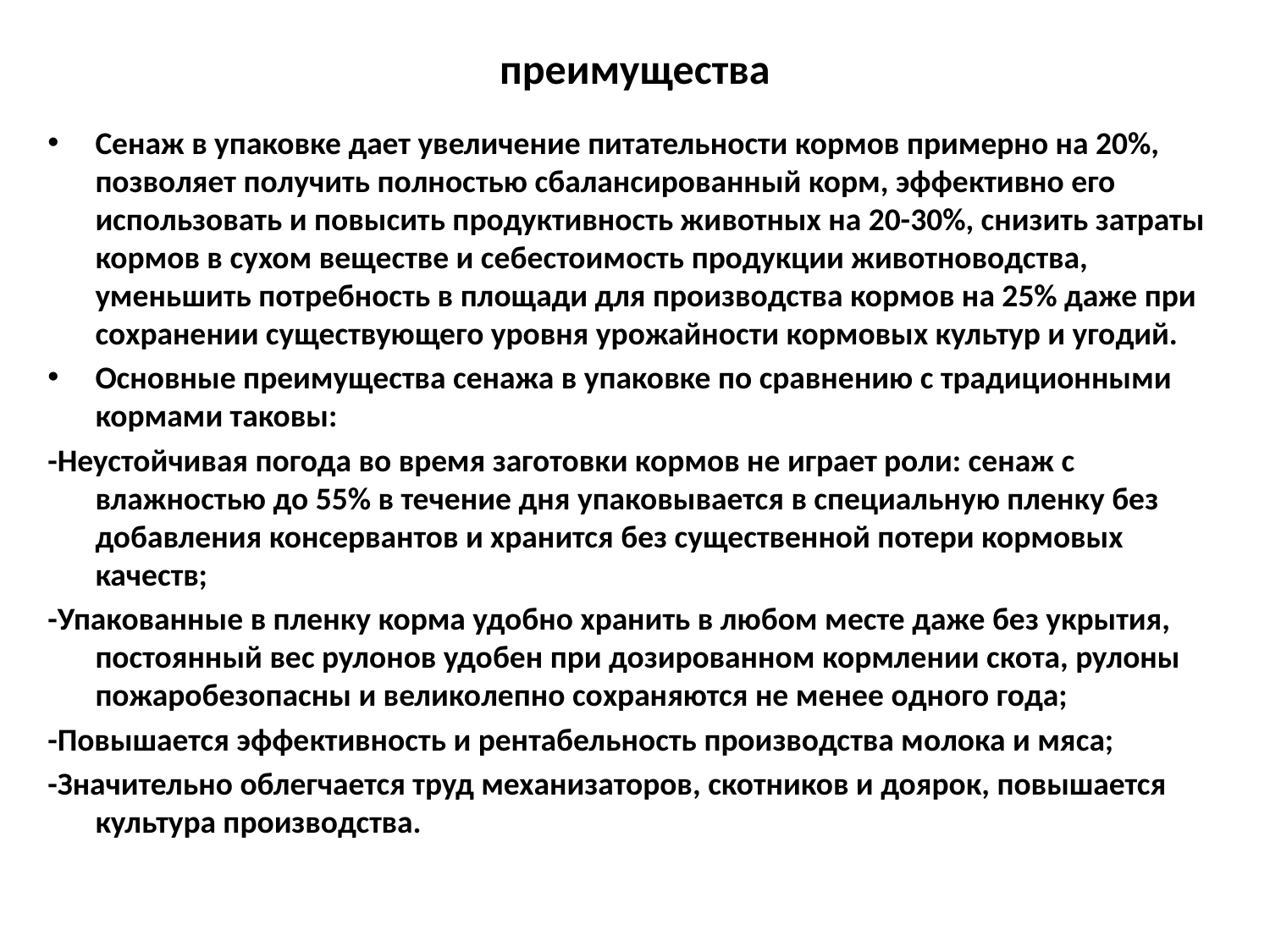

# преимущества
Сенаж в упаковке дает увеличение питательности кормов примерно на 20%, позволяет получить полностью сбалансированный корм, эффективно его использовать и повысить продуктивность животных на 20-30%, снизить затраты кормов в сухом веществе и себестоимость продукции животноводства, уменьшить потребность в площади для производства кормов на 25% даже при сохранении существующего уровня урожайности кормовых культур и угодий.
Основные преимущества сенажа в упаковке по сравнению с традиционными кормами таковы:
-Неустойчивая погода во время заготовки кормов не играет роли: сенаж с влажностью до 55% в течение дня упаковывается в специальную пленку без добавления консервантов и хранится без существенной потери кормовых качеств;
-Упакованные в пленку корма удобно хранить в любом месте даже без укрытия, постоянный вес рулонов удобен при дозированном кормлении скота, рулоны пожаробезопасны и великолепно сохраняются не менее одного года;
-Повышается эффективность и рентабельность производства молока и мяса;
-Значительно облегчается труд механизаторов, скотников и доярок, повышается культура производства.